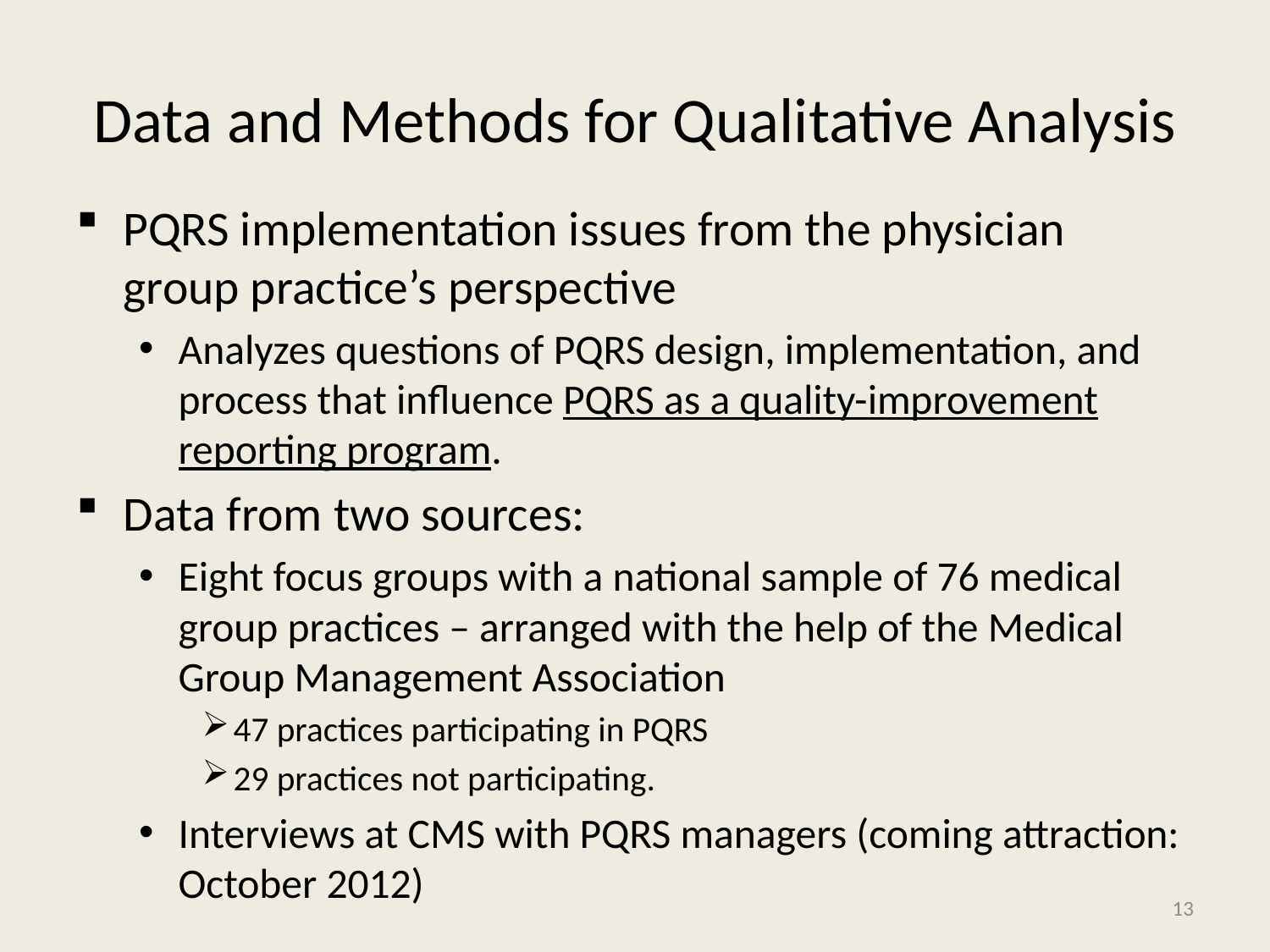

# Data and Methods for Qualitative Analysis
PQRS implementation issues from the physician group practice’s perspective
Analyzes questions of PQRS design, implementation, and process that influence PQRS as a quality-improvement reporting program.
Data from two sources:
Eight focus groups with a national sample of 76 medical group practices – arranged with the help of the Medical Group Management Association
47 practices participating in PQRS
29 practices not participating.
Interviews at CMS with PQRS managers (coming attraction:  October 2012)

13